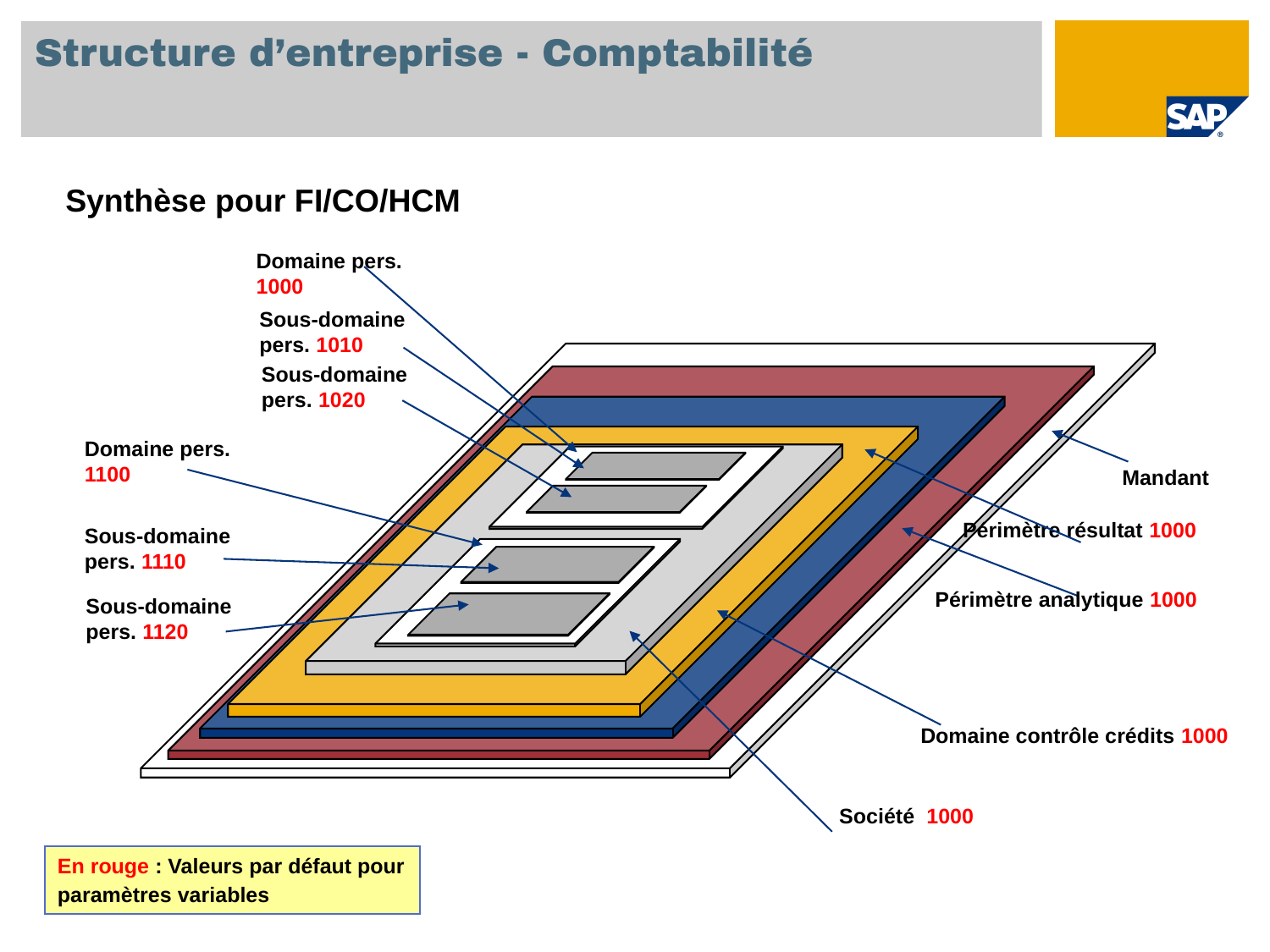

# Structure d’entreprise - Comptabilité
Synthèse pour FI/CO/HCM
Domaine pers. 1000

Sous-domaine pers. 1010

Sous-domaine pers. 1020

Domaine pers. 1100

Mandant

Périmètre résultat 1000
Sous-domaine pers. 1110

Périmètre analytique 1000
Sous-domaine pers. 1120

Domaine contrôle crédits 1000
Société  1000
En rouge : Valeurs par défaut pour paramètres variables